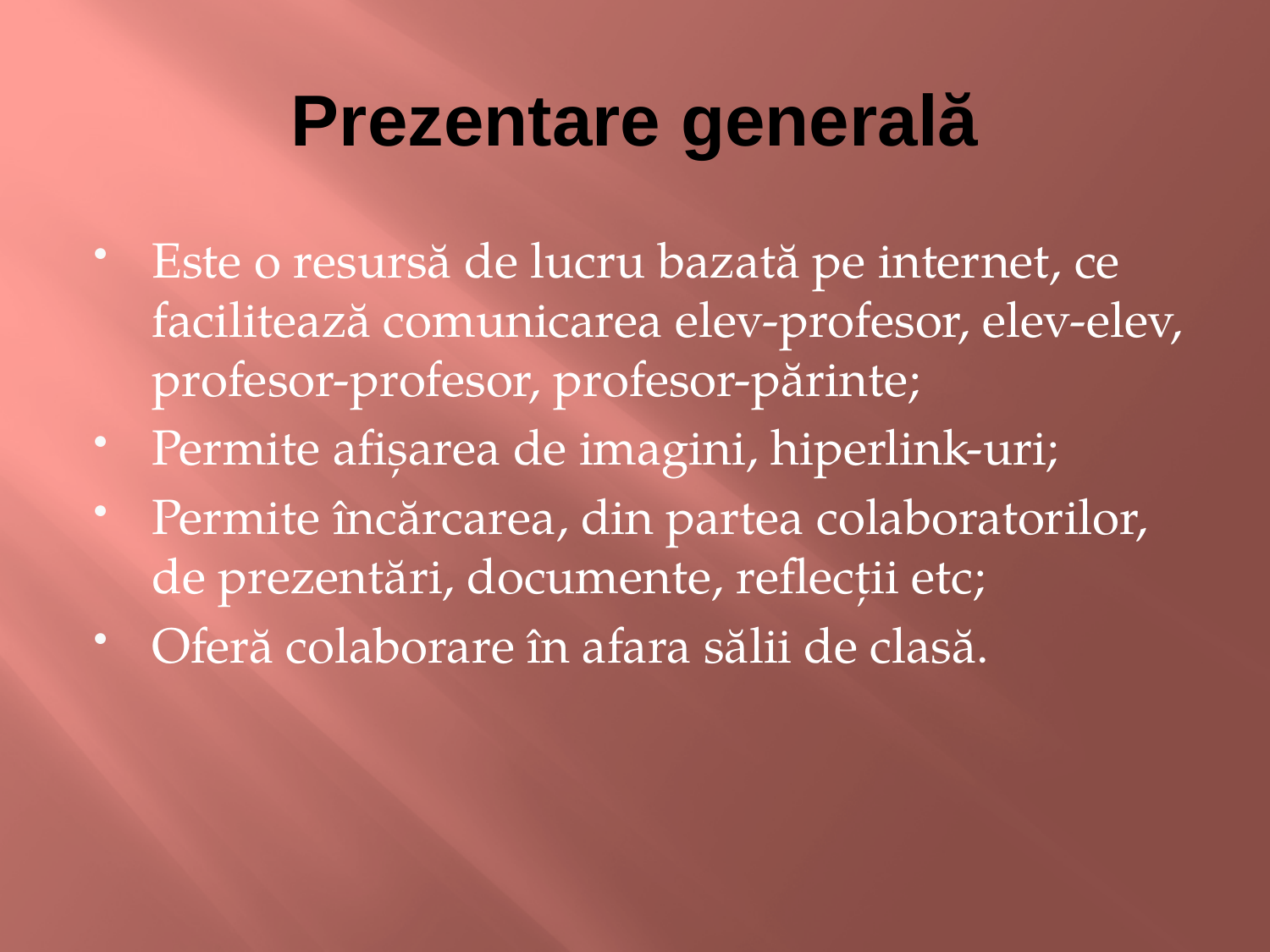

# Prezentare generală
Este o resursă de lucru bazată pe internet, ce facilitează comunicarea elev-profesor, elev-elev, profesor-profesor, profesor-părinte;
Permite afişarea de imagini, hiperlink-uri;
Permite încărcarea, din partea colaboratorilor, de prezentări, documente, reflecţii etc;
Oferă colaborare în afara sălii de clasă.